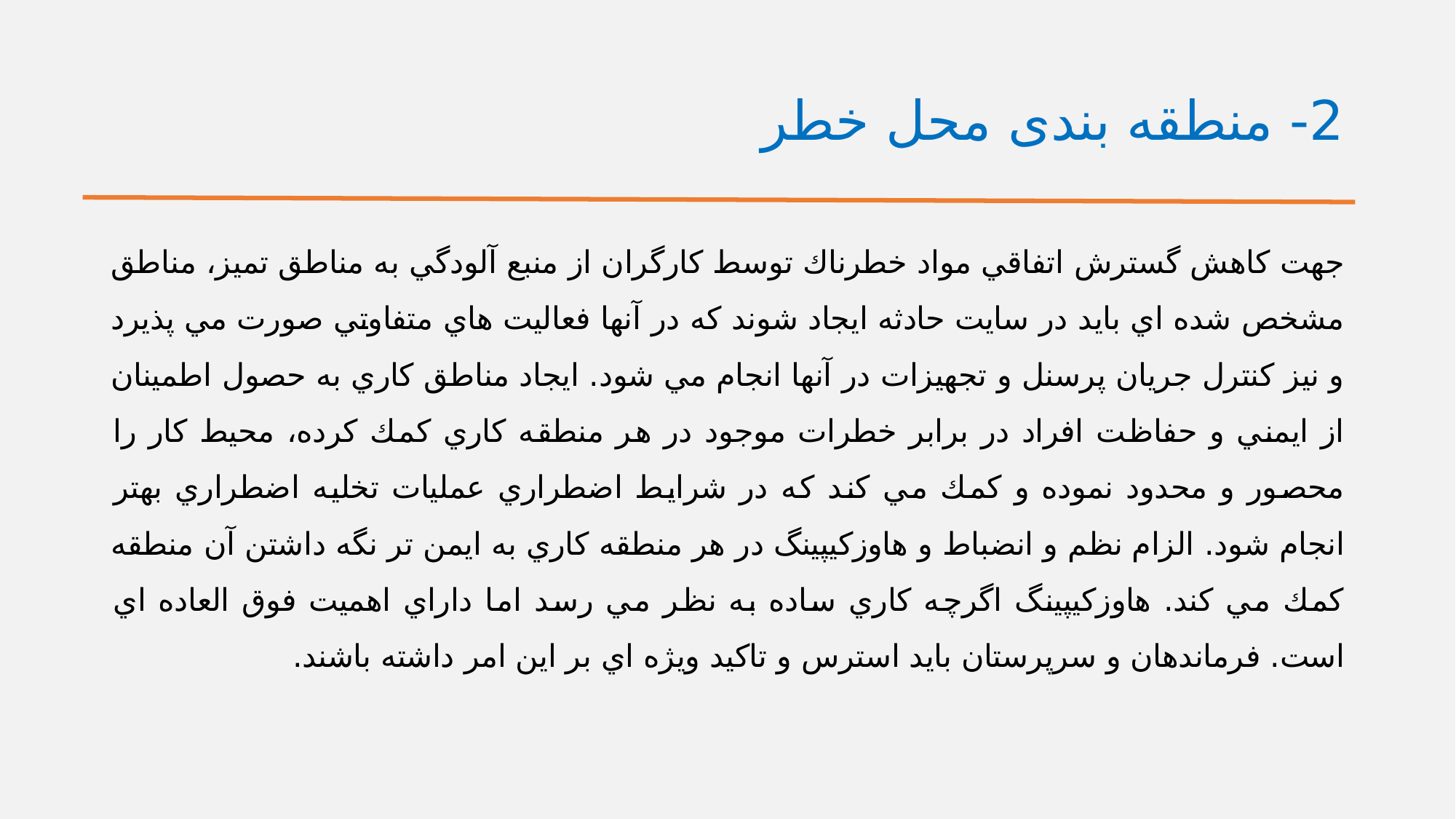

# 2- منطقه بندی محل خطر
جهت كاهش گسترش اتفاقي مواد خطرناك توسط كارگران از منبع آلودگي به مناطق تميز، مناطق مشخص شده اي بايد در سايت حادثه ايجاد شوند كه در آنها فعاليت هاي متفاوتي صورت مي پذيرد و نيز كنترل جريان پرسنل و تجهيزات در آنها انجام مي شود. ايجاد مناطق كاري به حصول اطمينان از ايمني و حفاظت افراد در برابر خطرات موجود در هر منطقه كاري كمك كرده، محيط كار را محصور و محدود نموده و كمك مي كند كه در شرايط اضطراري عمليات تخليه اضطراري بهتر انجام شود. الزام نظم و انضباط و هاوزكيپينگ در هر منطقه كاري به ايمن تر نگه داشتن آن منطقه كمك مي كند. هاوزكيپينگ اگرچه كاري ساده به نظر مي رسد اما داراي اهميت فوق العاده اي است. فرماندهان و سرپرستان بايد استرس و تاكيد ويژه اي بر اين امر داشته باشند.